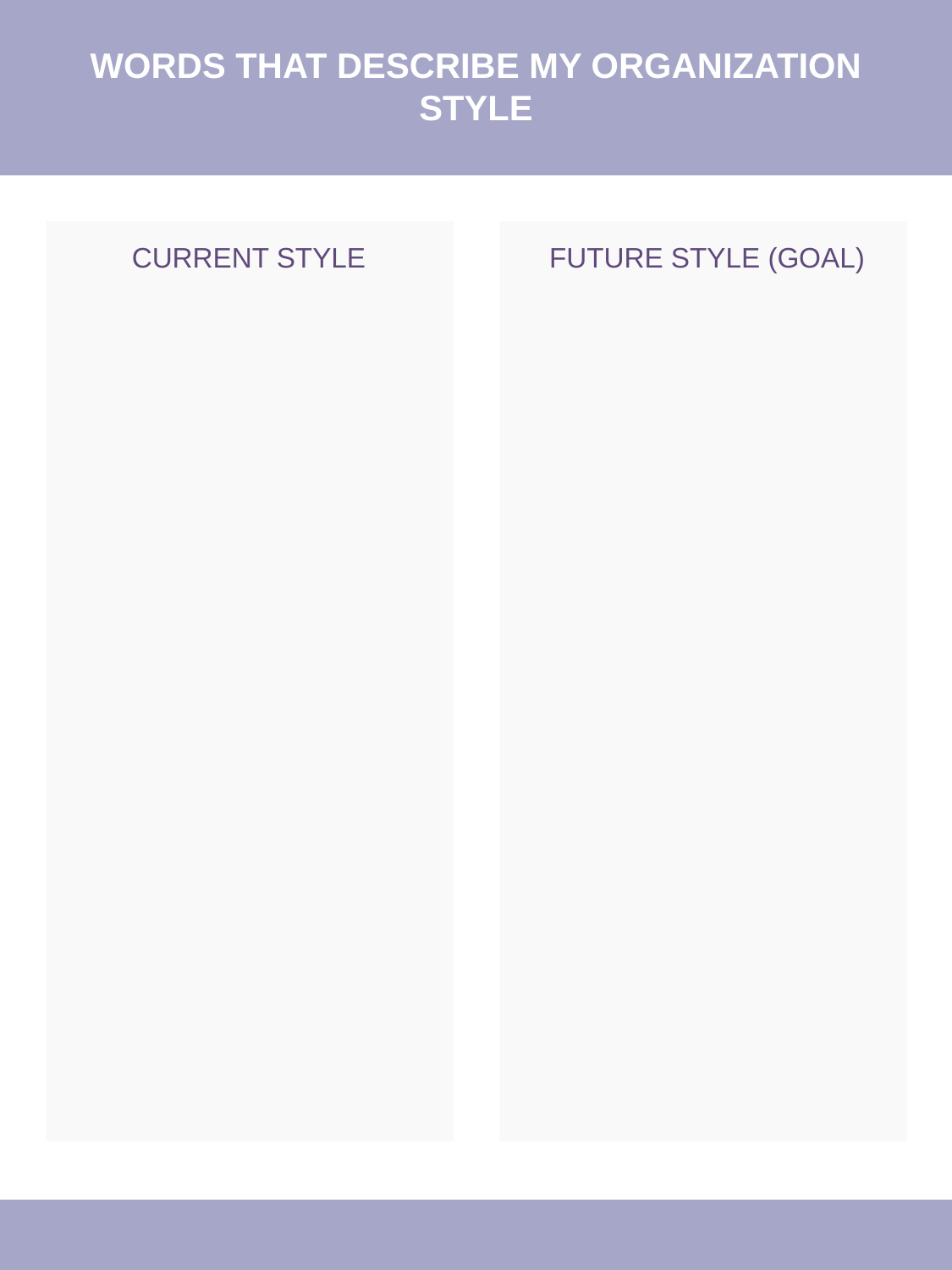

WORDS THAT DESCRIBE MY ORGANIZATION STYLE

CURRENT STYLE
FUTURE STYLE (GOAL)